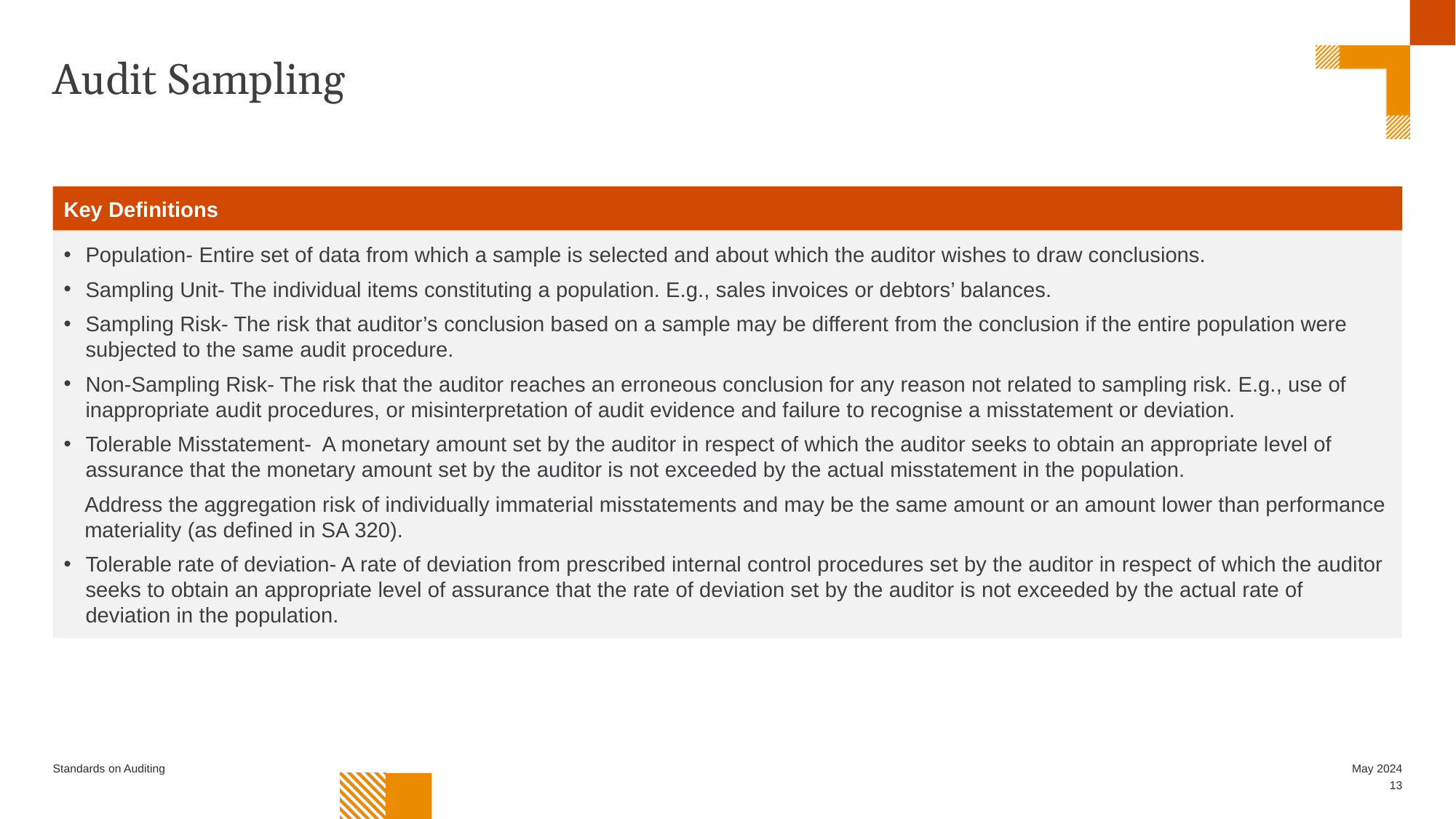

# Audit Sampling
Key Definitions
Population- Entire set of data from which a sample is selected and about which the auditor wishes to draw conclusions.
Sampling Unit- The individual items constituting a population. E.g., sales invoices or debtors’ balances.
Sampling Risk- The risk that auditor’s conclusion based on a sample may be different from the conclusion if the entire population were subjected to the same audit procedure.
Non-Sampling Risk- The risk that the auditor reaches an erroneous conclusion for any reason not related to sampling risk. E.g., use of inappropriate audit procedures, or misinterpretation of audit evidence and failure to recognise a misstatement or deviation.
Tolerable Misstatement-  A monetary amount set by the auditor in respect of which the auditor seeks to obtain an appropriate level of assurance that the monetary amount set by the auditor is not exceeded by the actual misstatement in the population.
Address the aggregation risk of individually immaterial misstatements and may be the same amount or an amount lower than performance materiality (as defined in SA 320).
Tolerable rate of deviation- A rate of deviation from prescribed internal control procedures set by the auditor in respect of which the auditor seeks to obtain an appropriate level of assurance that the rate of deviation set by the auditor is not exceeded by the actual rate of deviation in the population.
Standards on Auditing
May 2024
13